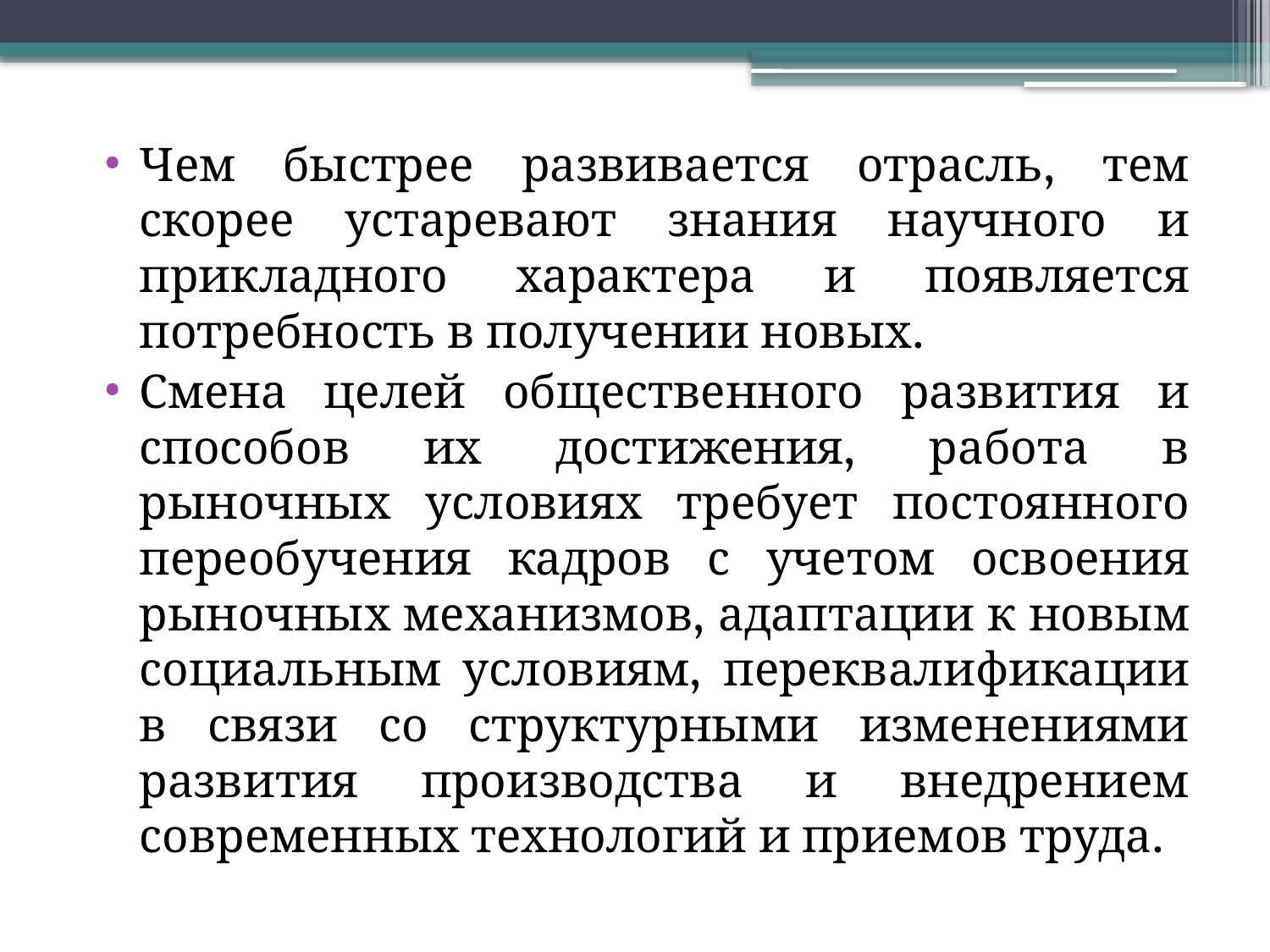

#
Чем быстрее развивается отрасль, тем скорее устаревают знания научного и прикладного характера и появляется потребность в получении новых.
Смена целей общественного развития и способов их достижения, работа в рыночных условиях требует постоянного переобучения кадров с учетом освоения рыночных механизмов, адаптации к новым социальным условиям, переквалификации в связи со структурными изменениями развития производства и внедрением современных технологий и приемов труда.